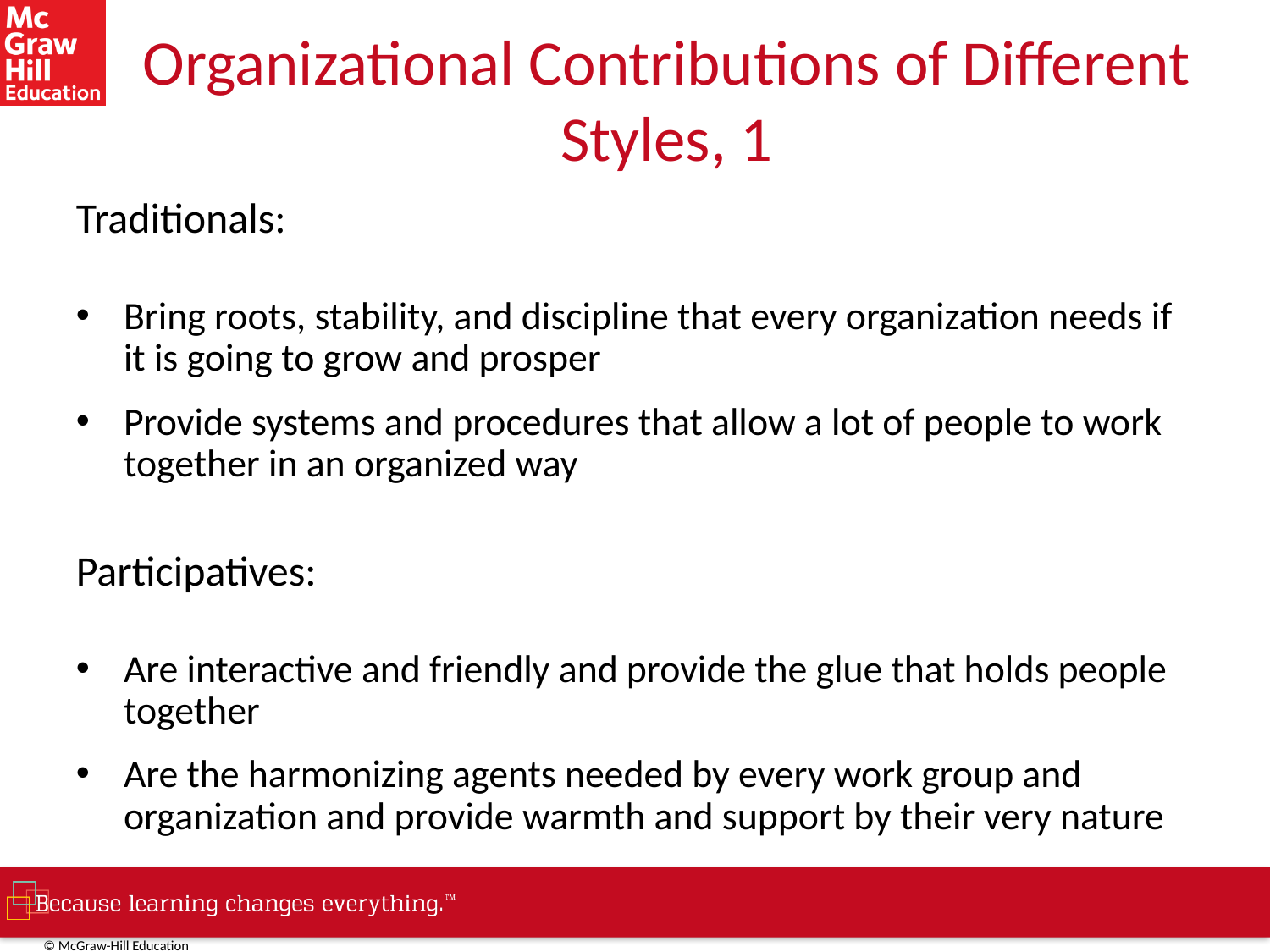

# Organizational Contributions of Different Styles, 1
Traditionals:

Bring roots, stability, and discipline that every organization needs if it is going to grow and prosper
Provide systems and procedures that allow a lot of people to work together in an organized way

Participatives:

Are interactive and friendly and provide the glue that holds people together
Are the harmonizing agents needed by every work group and organization and provide warmth and support by their very nature